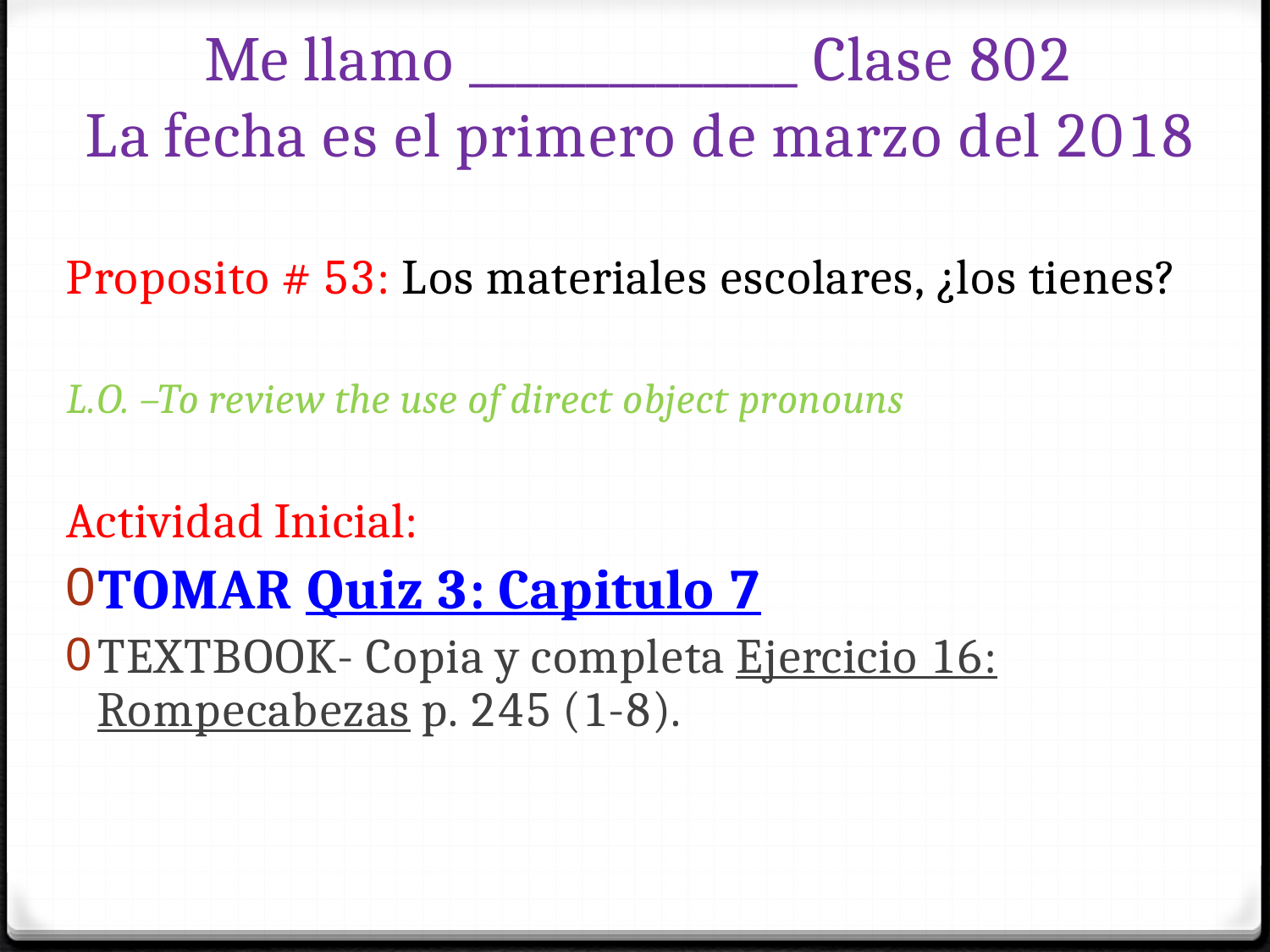

Me llamo ______________ Clase 802
La fecha es el primero de marzo del 2018

Proposito # 53: Los materiales escolares, ¿los tienes?

L.O. –To review the use of direct object pronouns

Actividad Inicial:
TOMAR Quiz 3: Capitulo 7
TEXTBOOK- Copia y completa Ejercicio 16: Rompecabezas p. 245 (1-8).